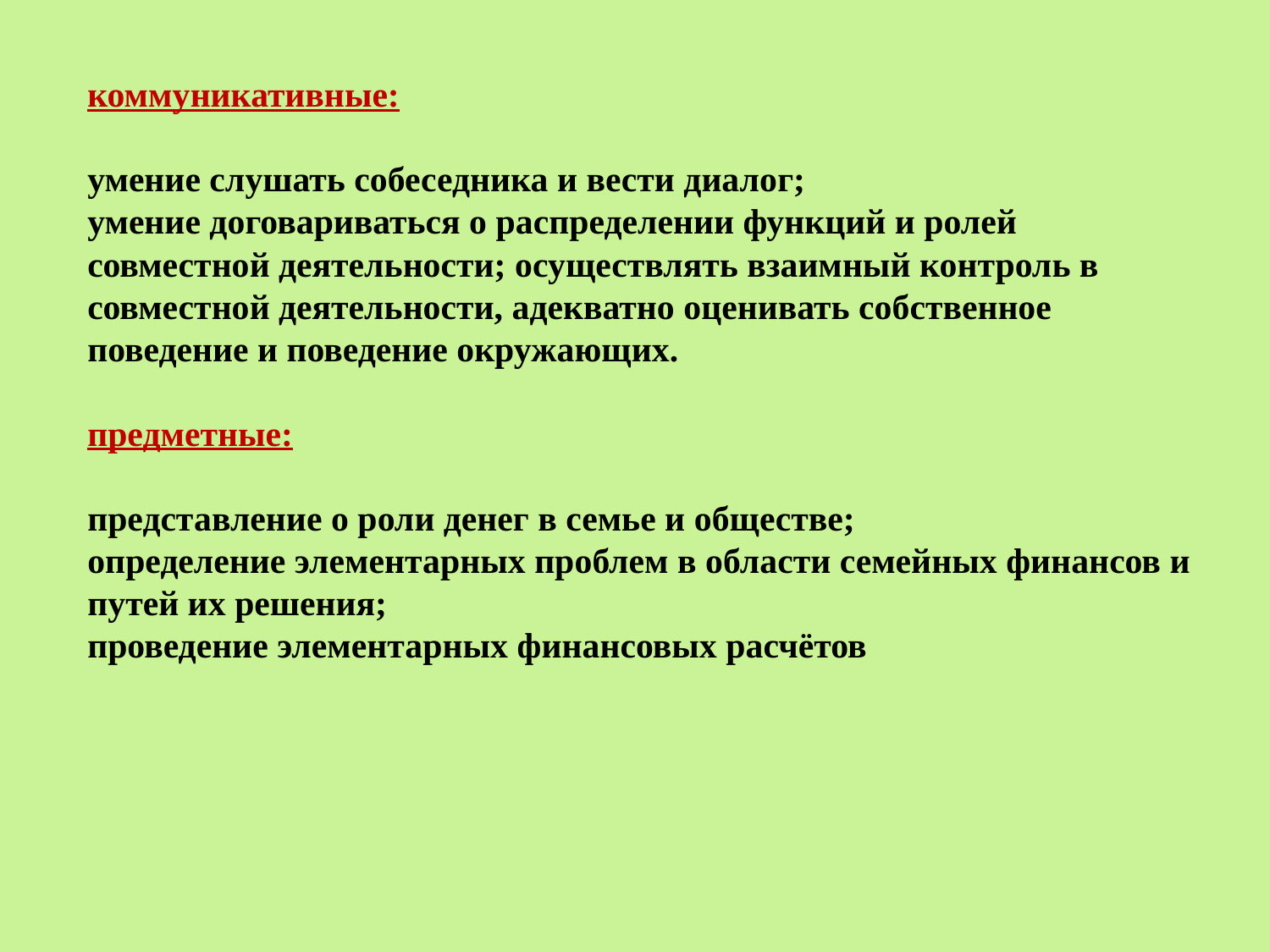

коммуникативные:

умение слушать собеседника и вести диалог;
умение договариваться о распределении функций и ролей совместной деятельности; осуществлять взаимный контроль в совместной деятельности, адекватно оценивать собственное поведение и поведение окружающих.

предметные:

представление о роли денег в семье и обществе;
определение элементарных проблем в области семейных финансов и путей их решения;
проведение элементарных финансовых расчётов